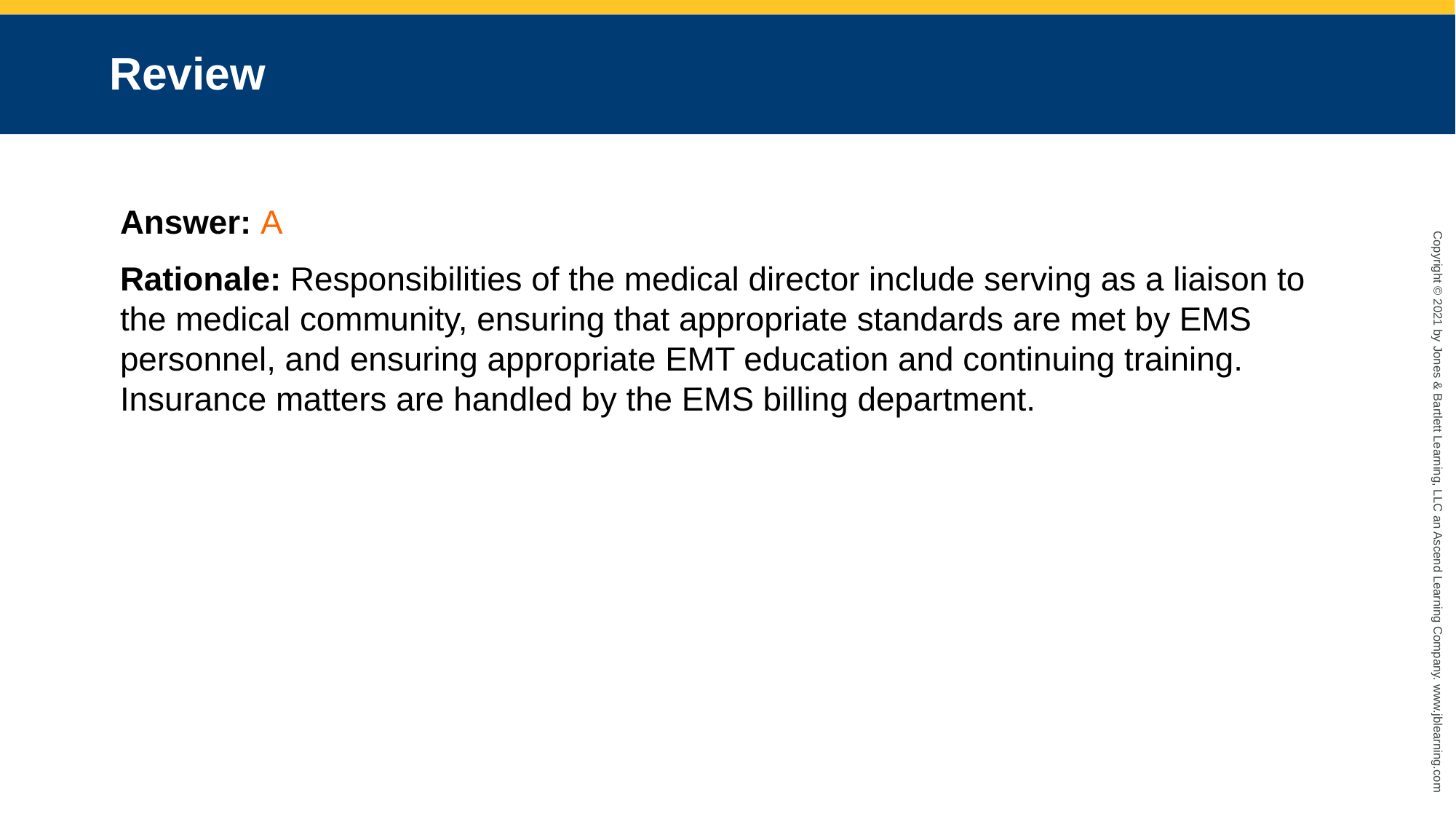

# Review
Answer: A
Rationale: Responsibilities of the medical director include serving as a liaison to the medical community, ensuring that appropriate standards are met by EMS personnel, and ensuring appropriate EMT education and continuing training. Insurance matters are handled by the EMS billing department.